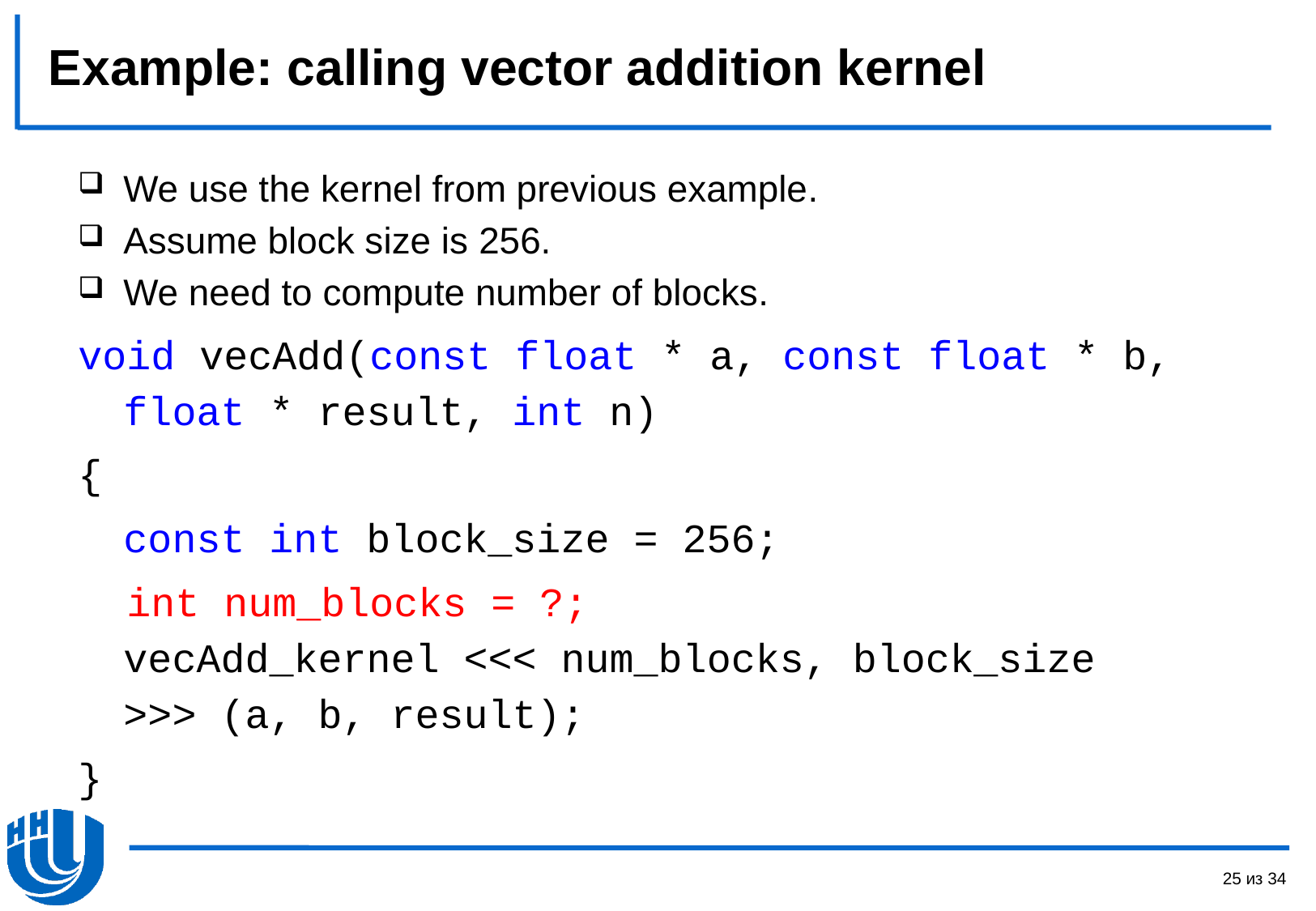

# Example: calling vector addition kernel
We use the kernel from previous example.
Assume block size is 256.
We need to compute number of blocks.
void vecAdd(const float * a, const float * b, float * result, int n)
{
	const int block_size = 256;
  int num_blocks = ?;
vecAdd_kernel <<< num_blocks, block_size 	>>> (a, b, result);
}

25